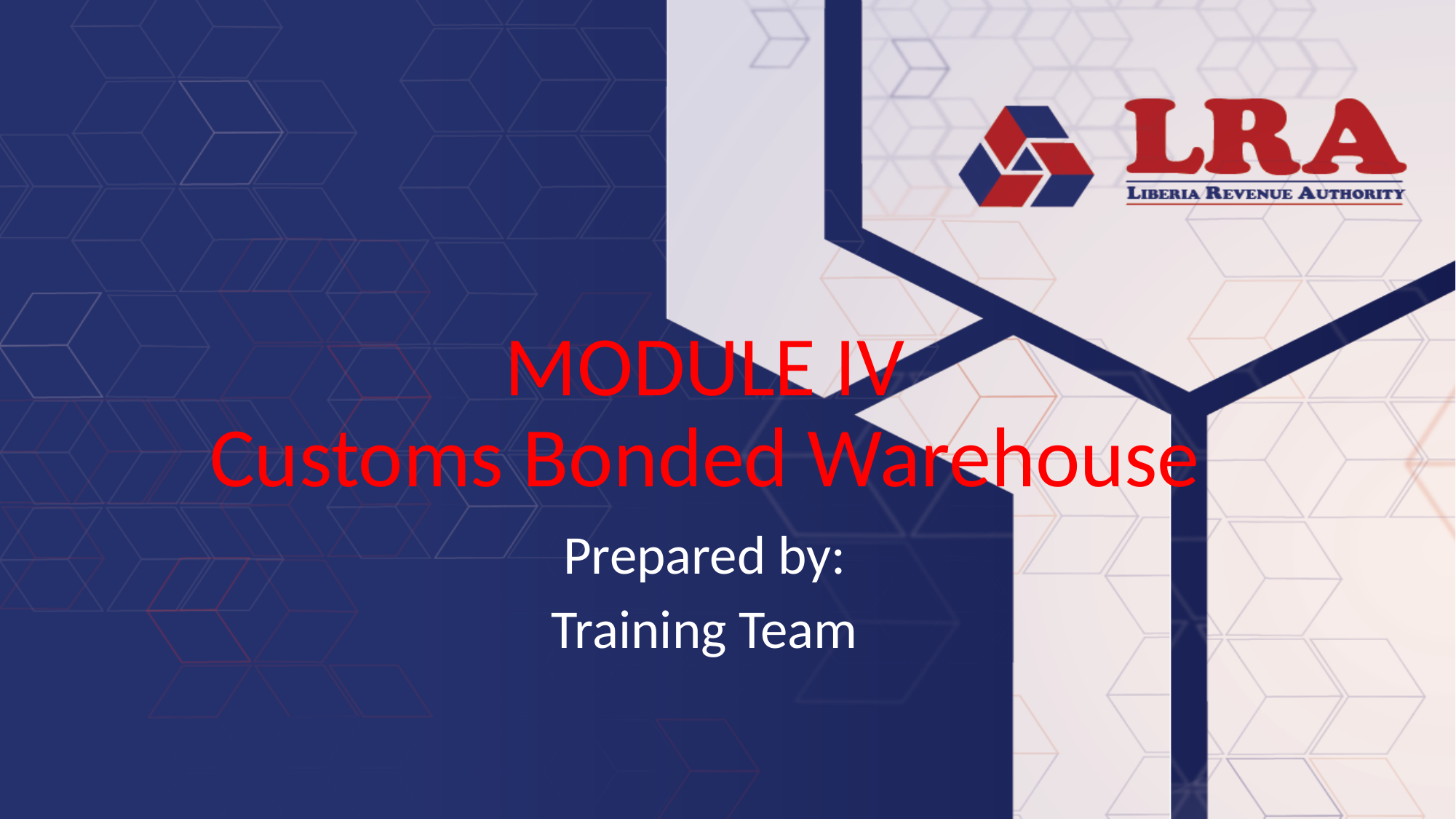

# MODULE IV Customs Bonded Warehouse
Prepared by:
Training Team